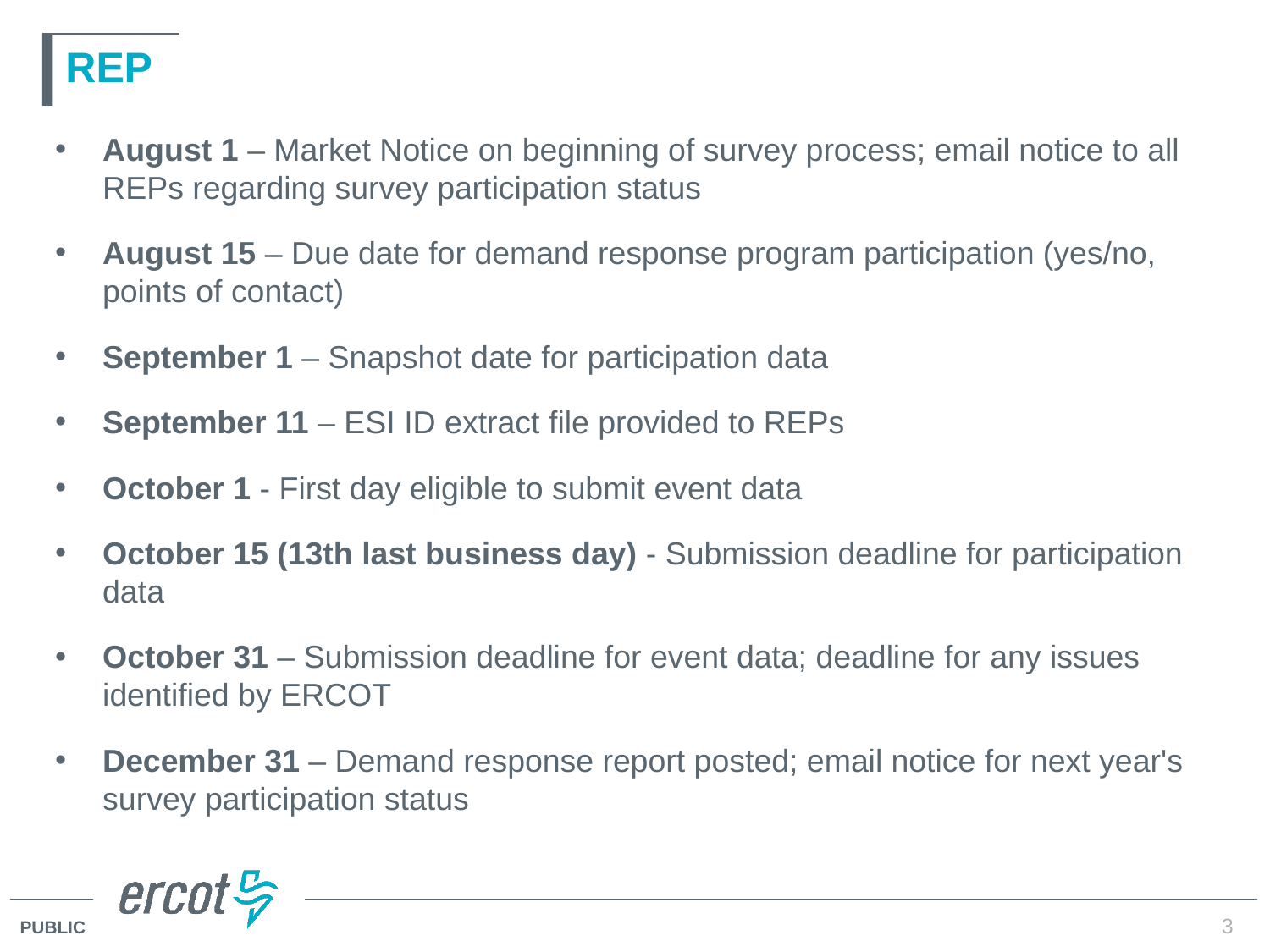

# REP
August 1 – Market Notice on beginning of survey process; email notice to all REPs regarding survey participation status
August 15 – Due date for demand response program participation (yes/no, points of contact)
September 1 – Snapshot date for participation data
September 11 – ESI ID extract file provided to REPs
October 1 - First day eligible to submit event data
October 15 (13th last business day) - Submission deadline for participation data
October 31 – Submission deadline for event data; deadline for any issues identified by ERCOT
December 31 – Demand response report posted; email notice for next year's survey participation status

3